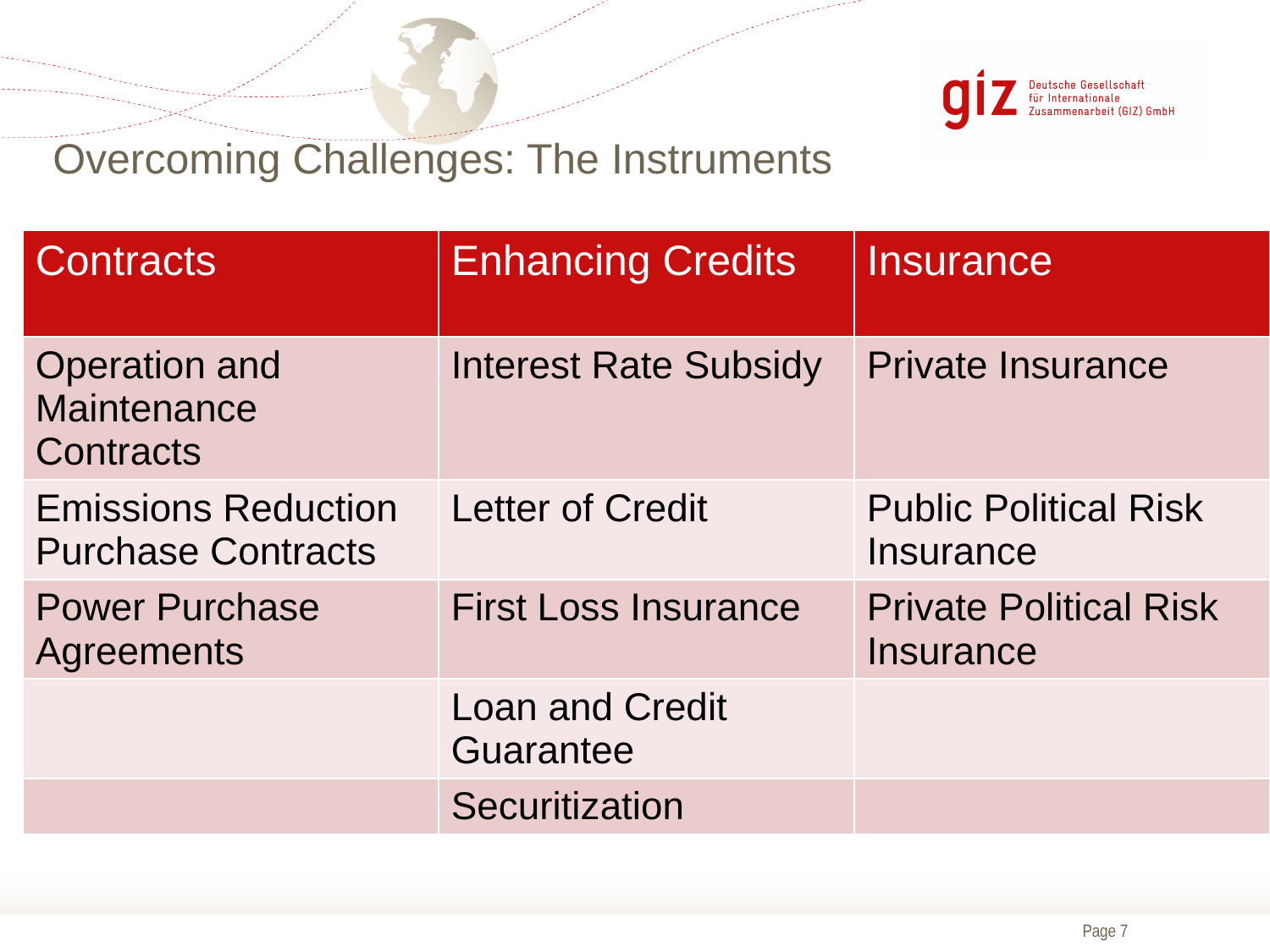

# Overcoming Challenges: The Instruments
| Contracts | Enhancing Credits | Insurance |
| --- | --- | --- |
| Operation and Maintenance Contracts | Interest Rate Subsidy | Private Insurance |
| Emissions Reduction Purchase Contracts | Letter of Credit | Public Political Risk Insurance |
| Power Purchase Agreements | First Loss Insurance | Private Political Risk Insurance |
|  | Loan and Credit Guarantee |  |
|  | Securitization |  |